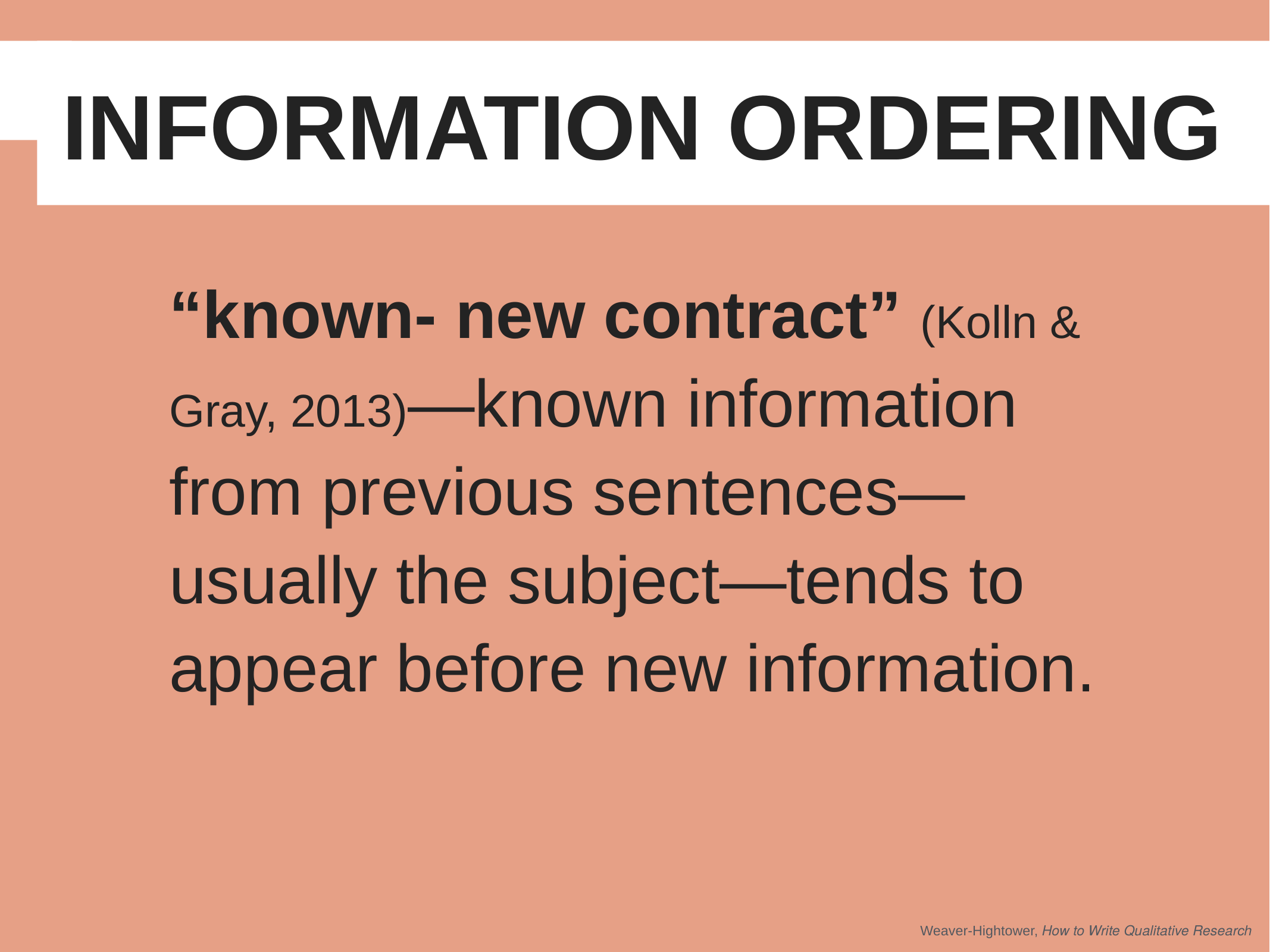

# Information ordering
“known- new contract” (Kolln & Gray, 2013)—known information from previous sentences—usually the subject—tends to appear before new information.